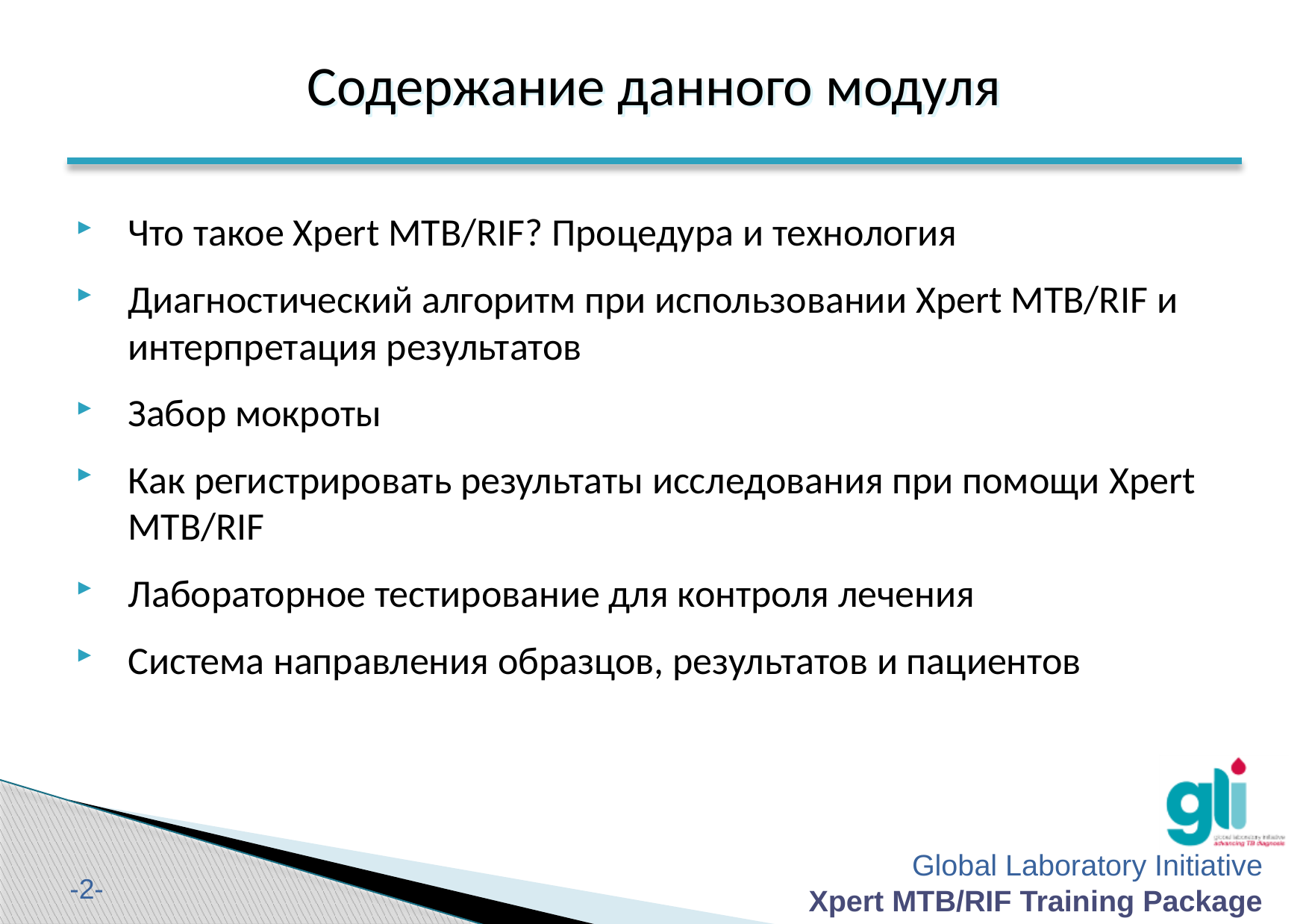

Содержание данного модуля
#
Что такое Xpert MTB/RIF? Процедура и технология
Диагностический алгоритм при использовании Xpert MTB/RIF и интерпретация результатов
Забор мокроты
Как регистрировать результаты исследования при помощи Xpert MTB/RIF
Лабораторное тестирование для контроля лечения
Система направления образцов, результатов и пациентов